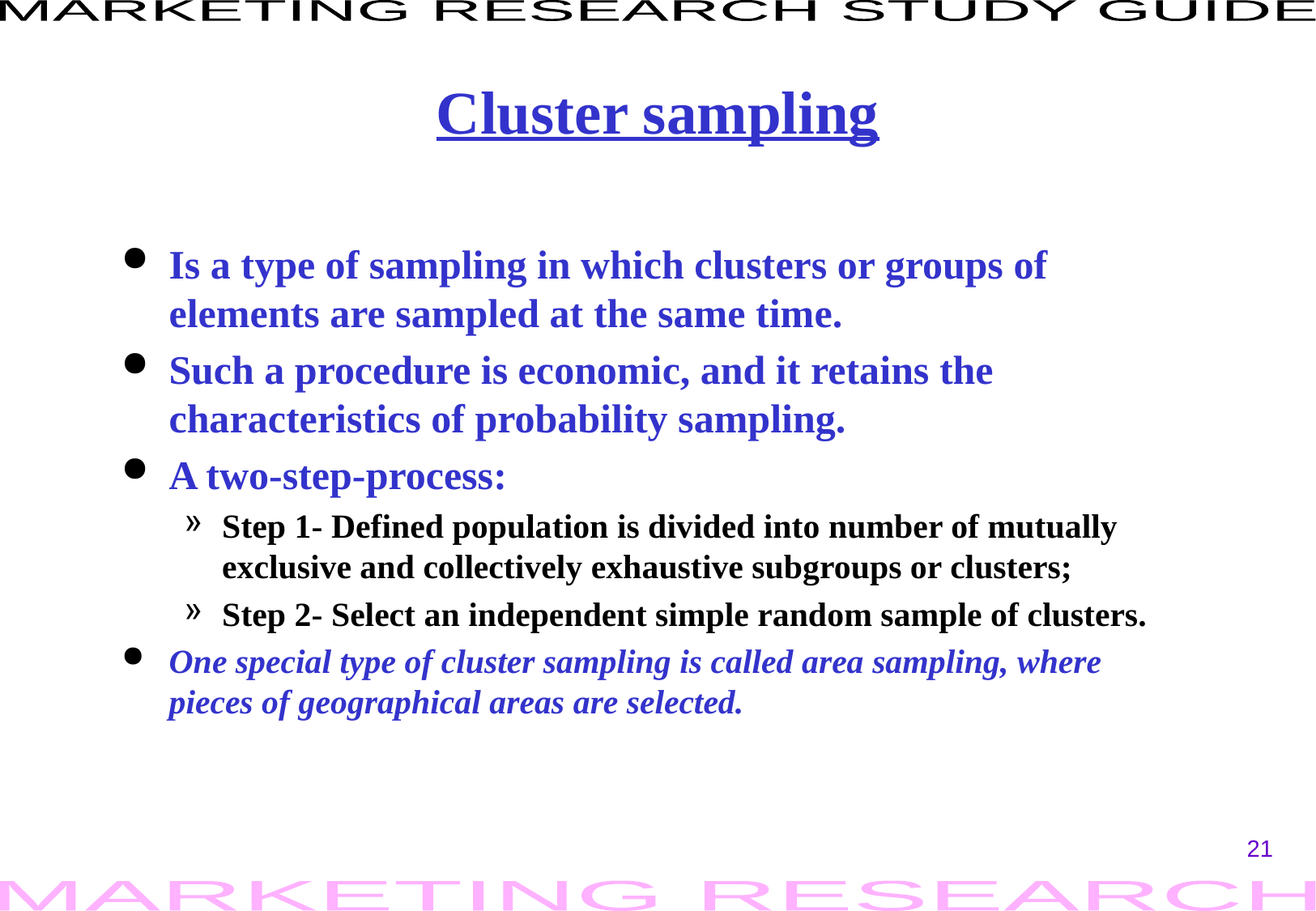

# Cluster sampling
Is a type of sampling in which clusters or groups of elements are sampled at the same time.
Such a procedure is economic, and it retains the characteristics of probability sampling.
A two-step-process:
Step 1- Defined population is divided into number of mutually exclusive and collectively exhaustive subgroups or clusters;
Step 2- Select an independent simple random sample of clusters.
One special type of cluster sampling is called area sampling, where pieces of geographical areas are selected.